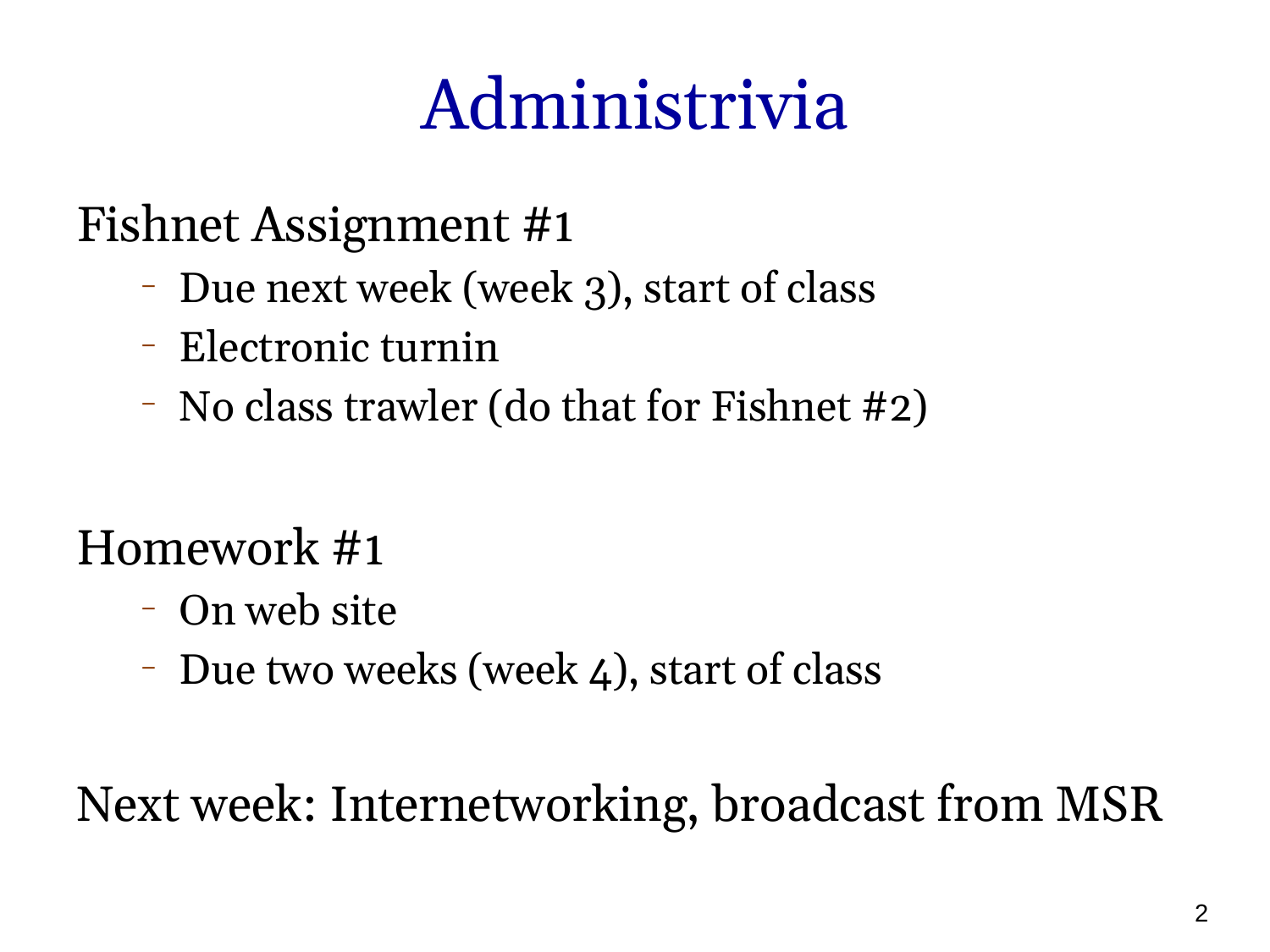

# Administrivia
Fishnet Assignment #1
Due next week (week 3), start of class
Electronic turnin
No class trawler (do that for Fishnet #2)

Homework #1
On web site
Due two weeks (week 4), start of class

Next week: Internetworking, broadcast from MSR
2